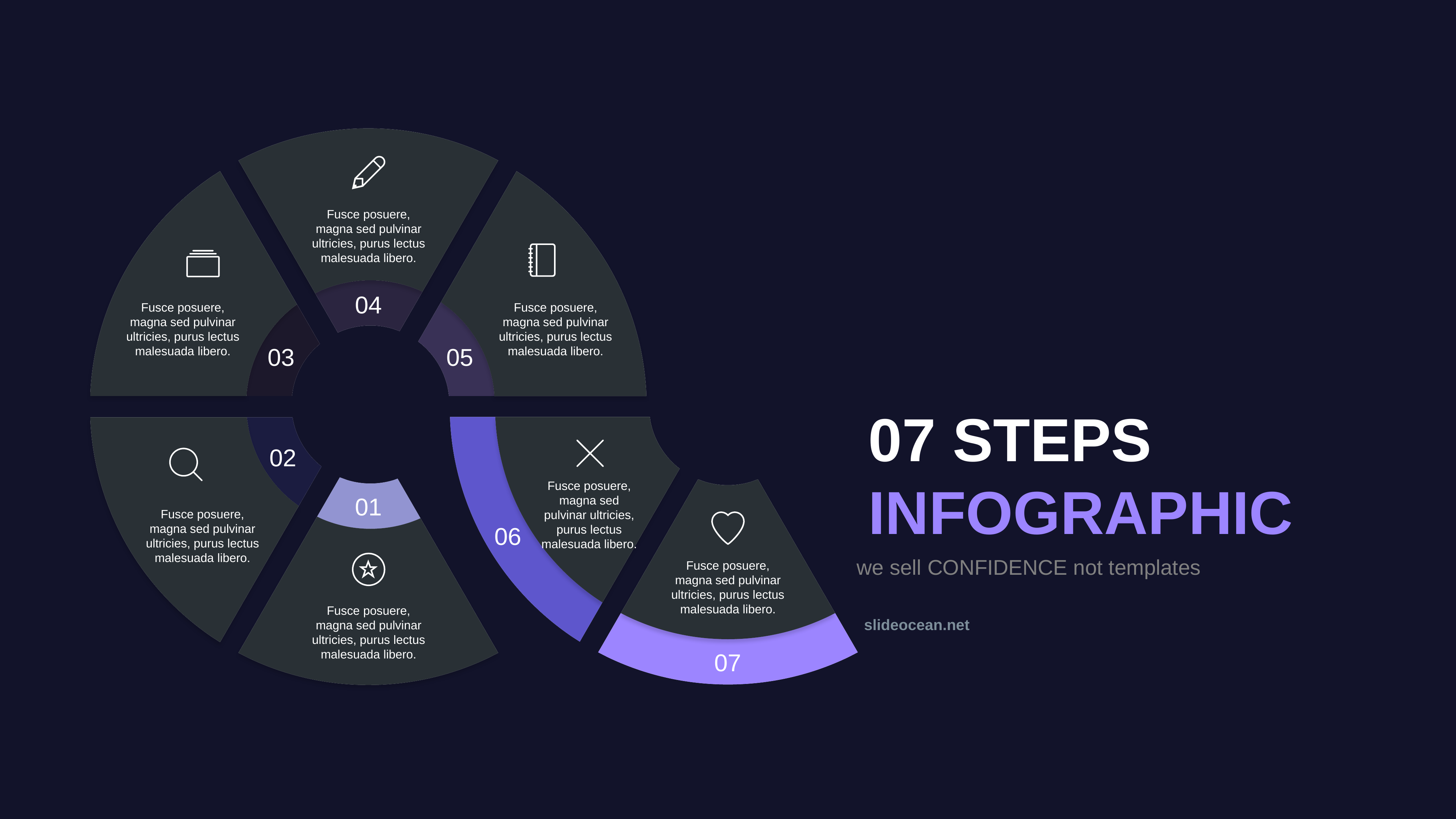

Fusce posuere, magna sed pulvinar ultricies, purus lectus malesuada libero.

04
Fusce posuere, magna sed pulvinar ultricies, purus lectus malesuada libero.

Fusce posuere, magna sed pulvinar ultricies, purus lectus malesuada libero.

03
05

07 STEPS
INFOGRAPHIC

02

Fusce posuere, magna sed pulvinar ultricies, purus lectus malesuada libero.

01
Fusce posuere, magna sed pulvinar ultricies, purus lectus malesuada libero.

06
we sell CONFIDENCE not templates

Fusce posuere, magna sed pulvinar ultricies, purus lectus malesuada libero.

Fusce posuere, magna sed pulvinar ultricies, purus lectus malesuada libero.

slideocean.net

07